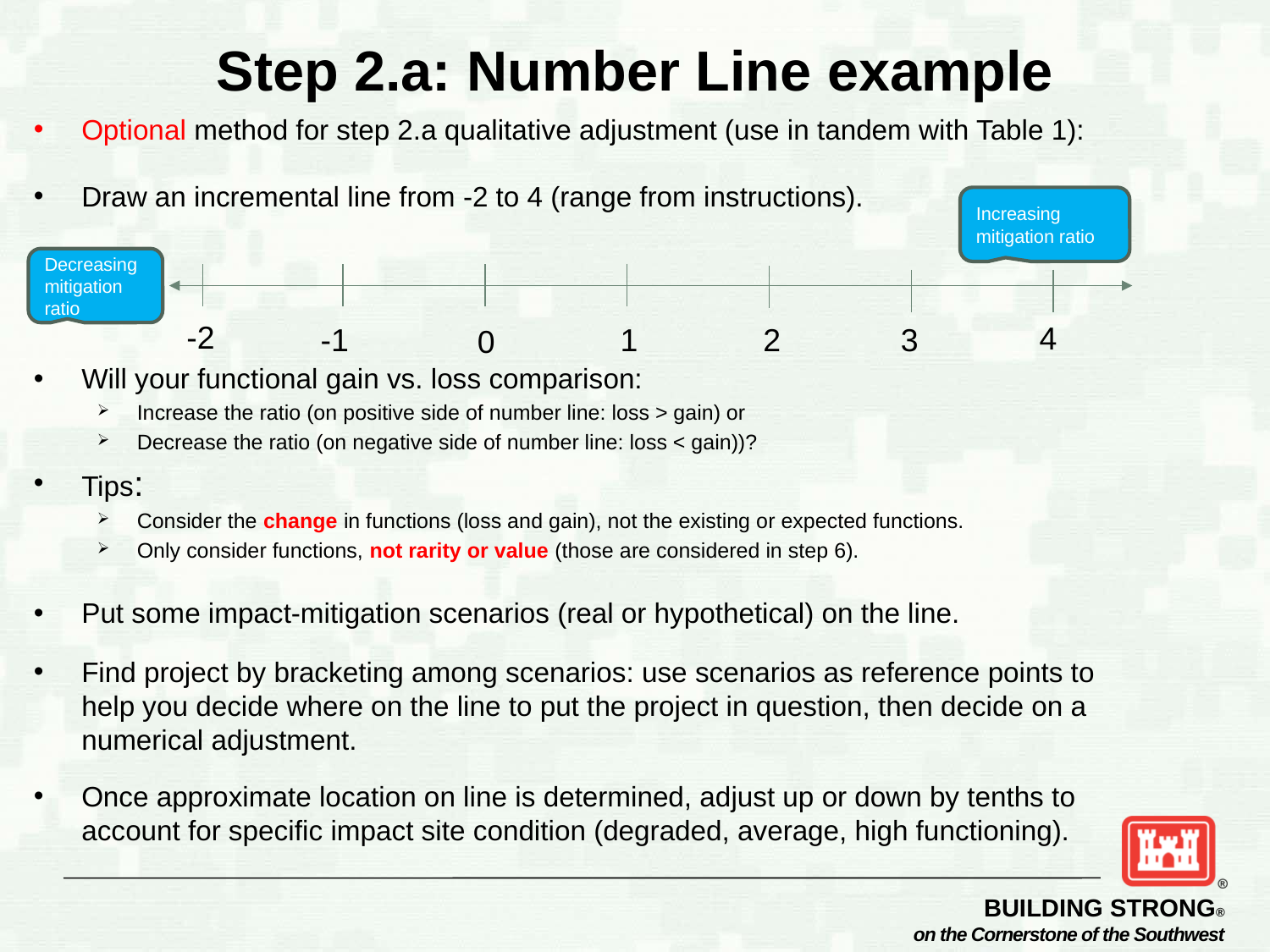

# Step 2.a: Number Line example
Optional method for step 2.a qualitative adjustment (use in tandem with Table 1):

Draw an incremental line from -2 to 4 (range from instructions).

Will your functional gain vs. loss comparison:
Increase the ratio (on positive side of number line: loss > gain) or
Decrease the ratio (on negative side of number line: loss < gain))?
Tips:
Consider the change in functions (loss and gain), not the existing or expected functions.
Only consider functions, not rarity or value (those are considered in step 6).

Put some impact-mitigation scenarios (real or hypothetical) on the line.

Find project by bracketing among scenarios: use scenarios as reference points to help you decide where on the line to put the project in question, then decide on a numerical adjustment.

Once approximate location on line is determined, adjust up or down by tenths to account for specific impact site condition (degraded, average, high functioning).
Increasing mitigation ratio
Decreasing mitigation ratio
-2
4
-1
1
2
3
0